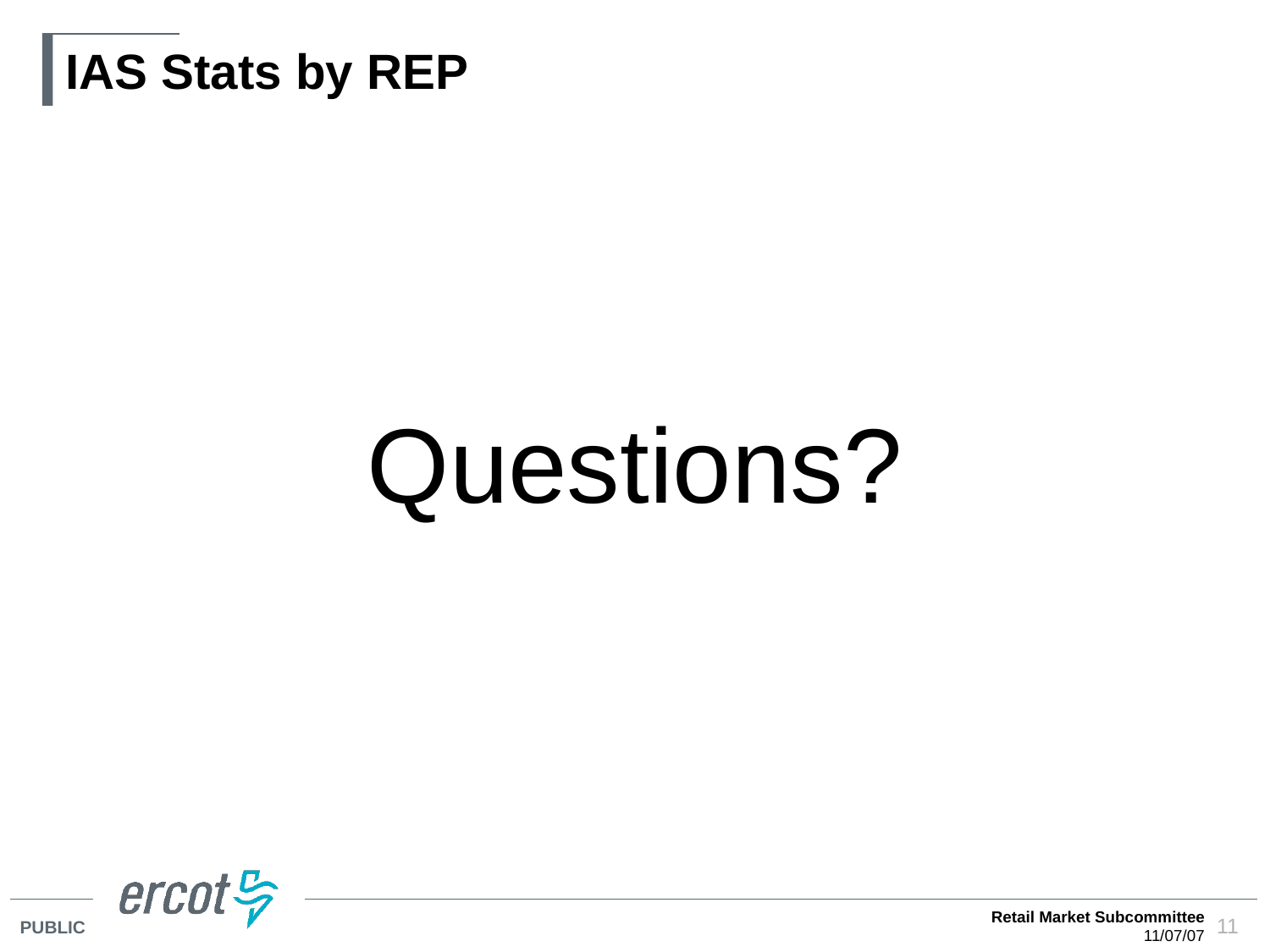

# IAS Stats by REP

Questions?

Retail Market Subcommittee
11/07/07
11